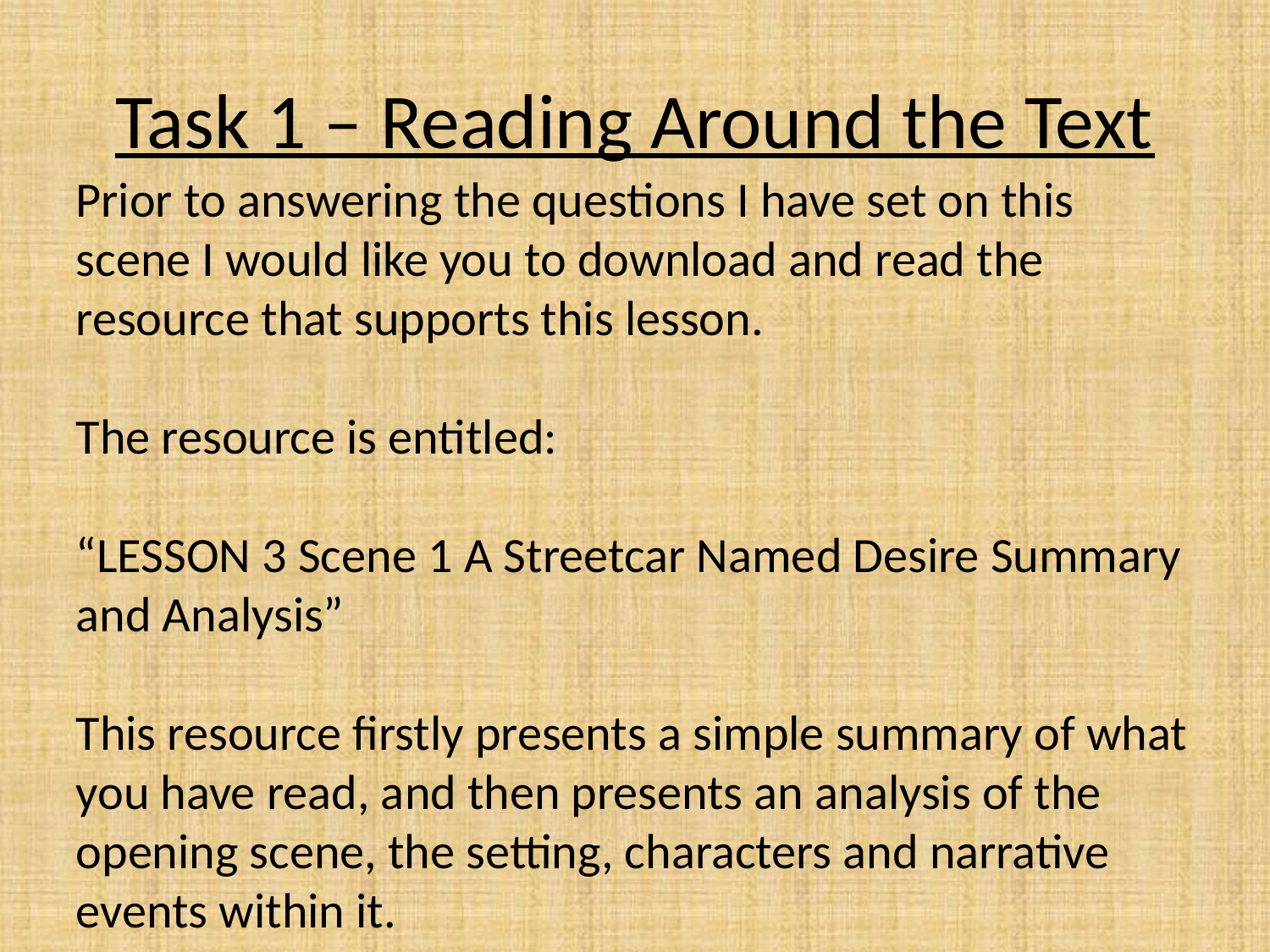

# Task 1 – Reading Around the Text
Prior to answering the questions I have set on this scene I would like you to download and read the resource that supports this lesson.

The resource is entitled:

“LESSON 3 Scene 1 A Streetcar Named Desire Summary and Analysis”

This resource firstly presents a simple summary of what you have read, and then presents an analysis of the opening scene, the setting, characters and narrative events within it.